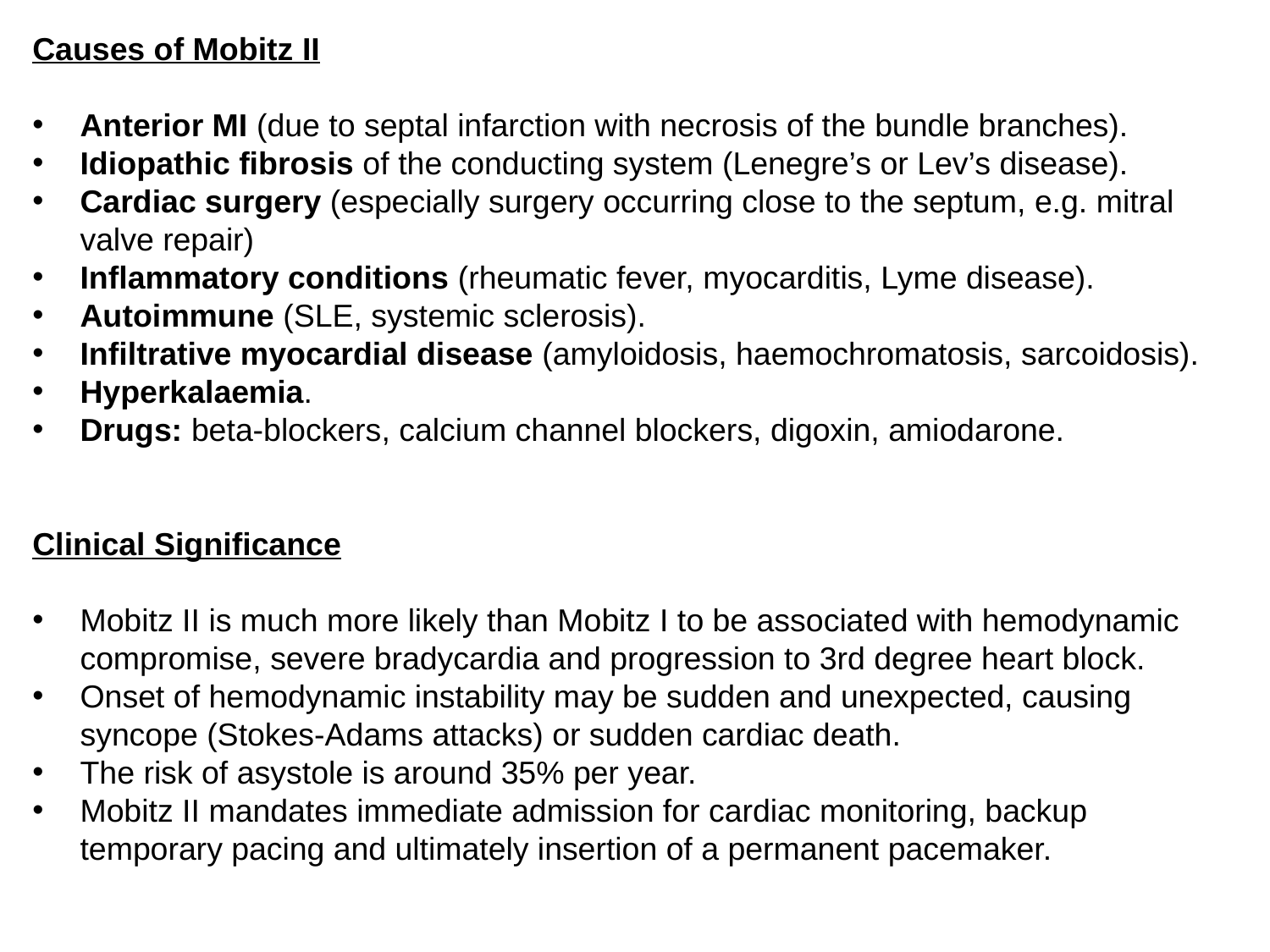

Causes of Mobitz II

Anterior MI (due to septal infarction with necrosis of the bundle branches).
Idiopathic fibrosis of the conducting system (Lenegre’s or Lev’s disease).
Cardiac surgery (especially surgery occurring close to the septum, e.g. mitral valve repair)
Inflammatory conditions (rheumatic fever, myocarditis, Lyme disease).
Autoimmune (SLE, systemic sclerosis).
Infiltrative myocardial disease (amyloidosis, haemochromatosis, sarcoidosis).
Hyperkalaemia.
Drugs: beta-blockers, calcium channel blockers, digoxin, amiodarone.

Clinical Significance

Mobitz II is much more likely than Mobitz I to be associated with hemodynamic compromise, severe bradycardia and progression to 3rd degree heart block.
Onset of hemodynamic instability may be sudden and unexpected, causing syncope (Stokes-Adams attacks) or sudden cardiac death.
The risk of asystole is around 35% per year.
Mobitz II mandates immediate admission for cardiac monitoring, backup temporary pacing and ultimately insertion of a permanent pacemaker.